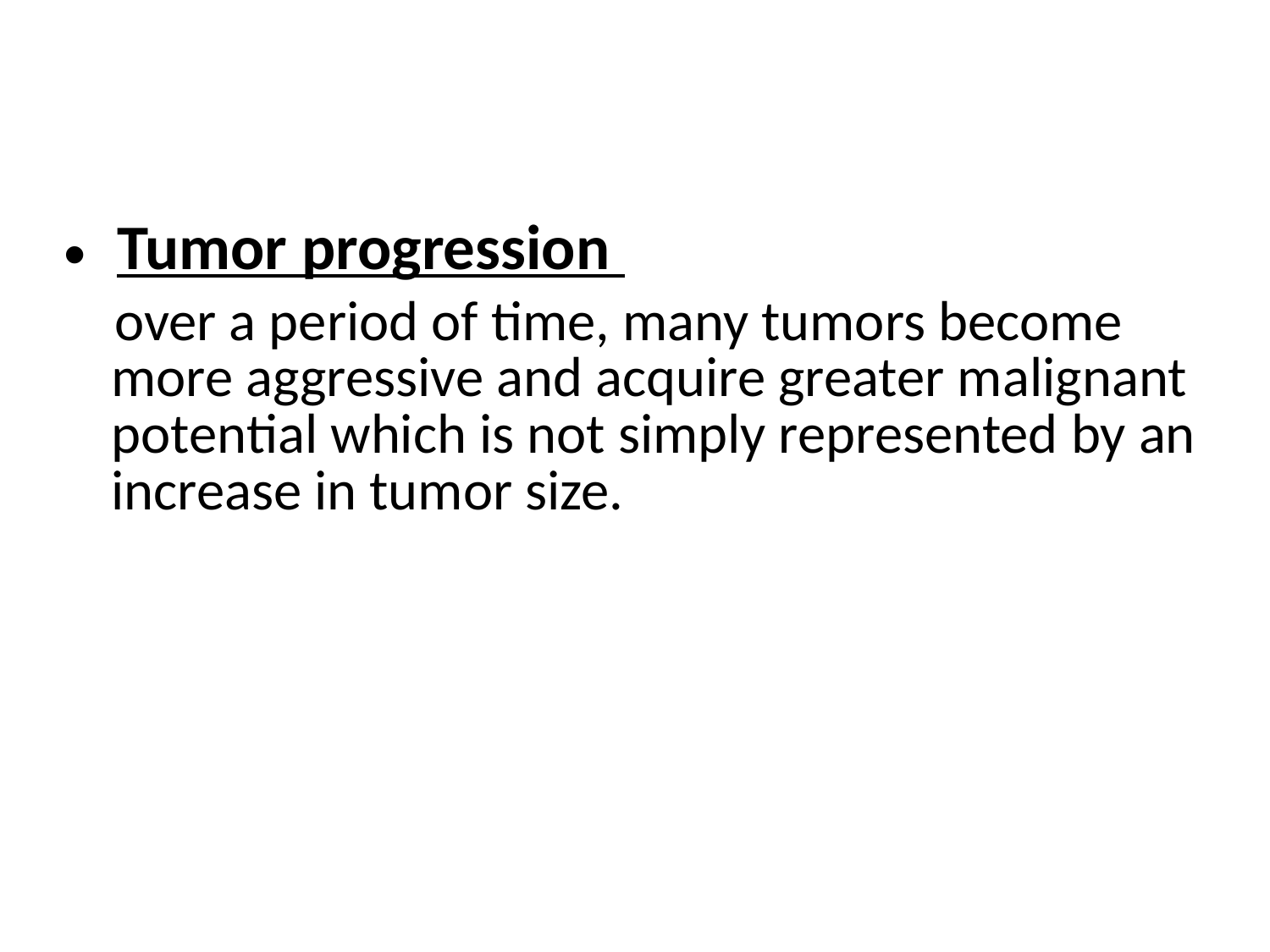

Tumor progression
    over a period of time, many tumors become more aggressive and acquire greater malignant potential which is not simply represented by an increase in tumor size.